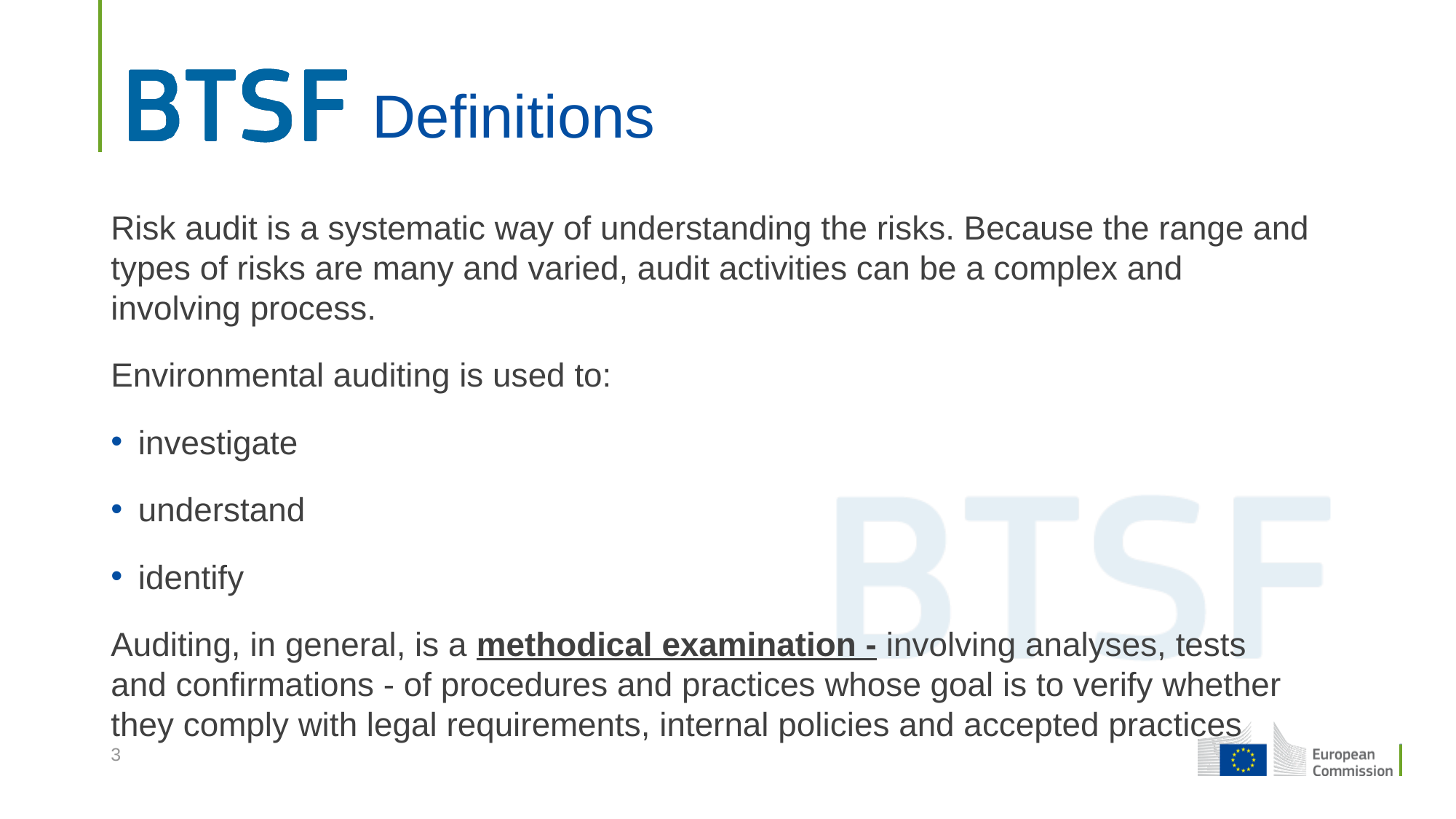

# Definitions
Risk audit is a systematic way of understanding the risks. Because the range and types of risks are many and varied, audit activities can be a complex and involving process.
Environmental auditing is used to:
investigate
understand
identify
Auditing, in general, is a methodical examination - involving analyses, tests and confirmations - of procedures and practices whose goal is to verify whether they comply with legal requirements, internal policies and accepted practices
3